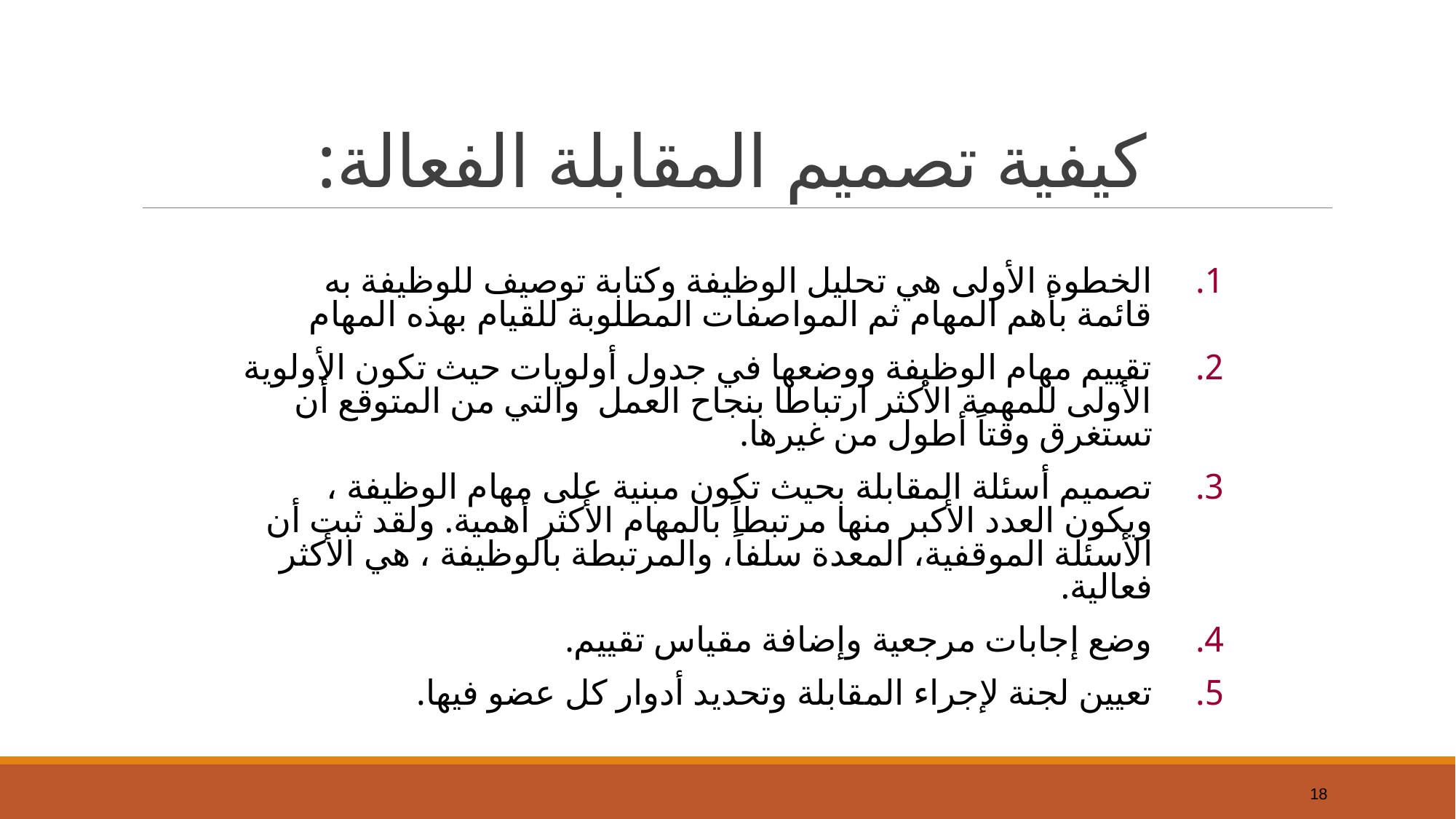

# كيفية تصميم المقابلة الفعالة:
الخطوة الأولى هي تحليل الوظيفة وكتابة توصيف للوظيفة به قائمة بأهم المهام ثم المواصفات المطلوبة للقيام بهذه المهام
تقييم مهام الوظيفة ووضعها في جدول أولويات حيث تكون الأولوية الأولى للمهمة الأكثر ارتباطا بنجاح العمل  والتي من المتوقع أن تستغرق وقتاً أطول من غيرها.
تصميم أسئلة المقابلة بحيث تكون مبنية على مهام الوظيفة ، ويكون العدد الأكبر منها مرتبطاً بالمهام الأكثر أهمية. ولقد ثبت أن الأسئلة الموقفية، المعدة سلفاً، والمرتبطة بالوظيفة ، هي الأكثر فعالية.
وضع إجابات مرجعية وإضافة مقياس تقييم.
تعيين لجنة لإجراء المقابلة وتحديد أدوار كل عضو فيها.
18